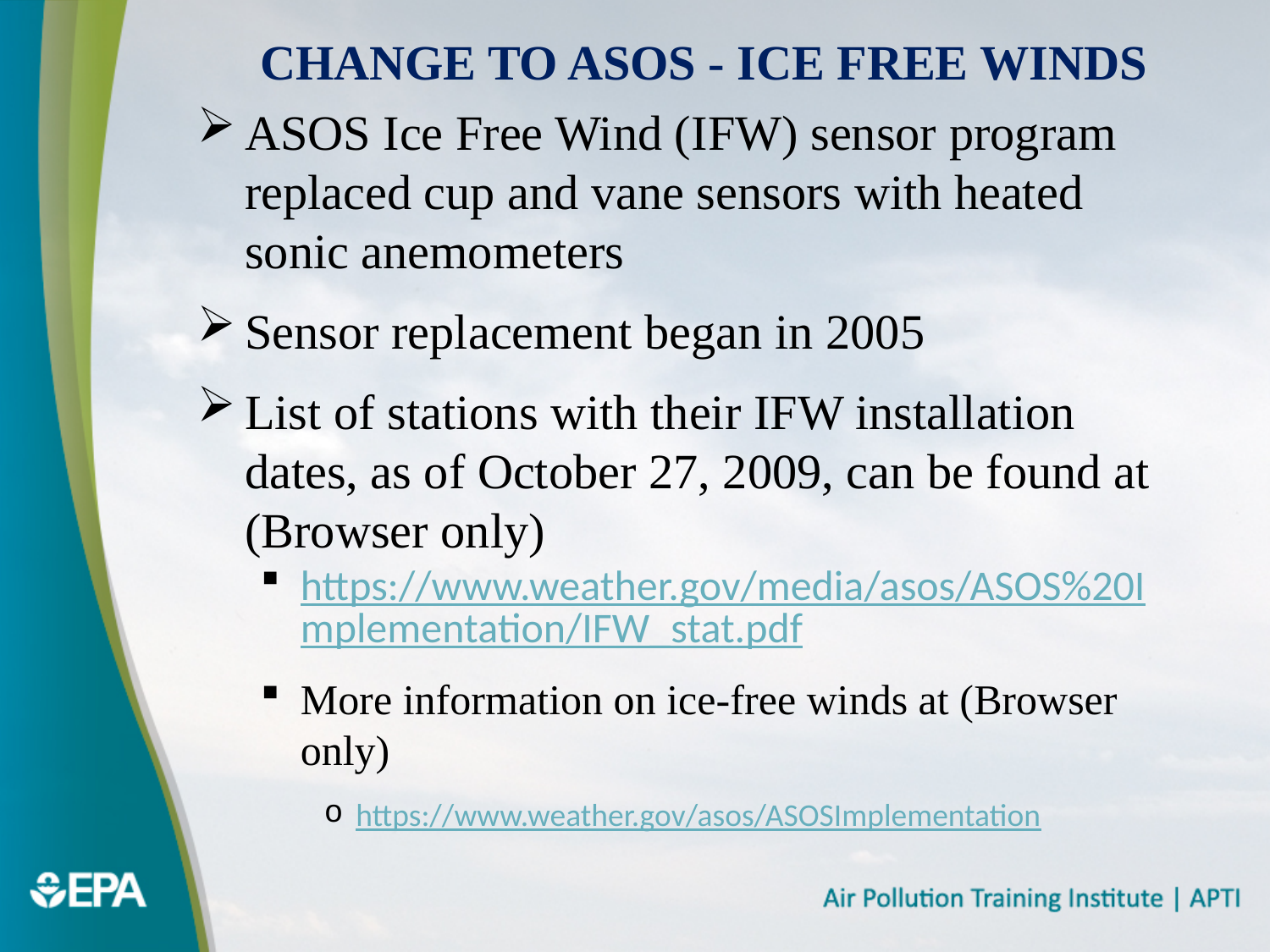

# Change to ASOS - Ice free Winds
ASOS Ice Free Wind (IFW) sensor program replaced cup and vane sensors with heated sonic anemometers
Sensor replacement began in 2005
List of stations with their IFW installation dates, as of October 27, 2009, can be found at (Browser only)
https://www.weather.gov/media/asos/ASOS%20Implementation/IFW_stat.pdf
More information on ice-free winds at (Browser only)
https://www.weather.gov/asos/ASOSImplementation